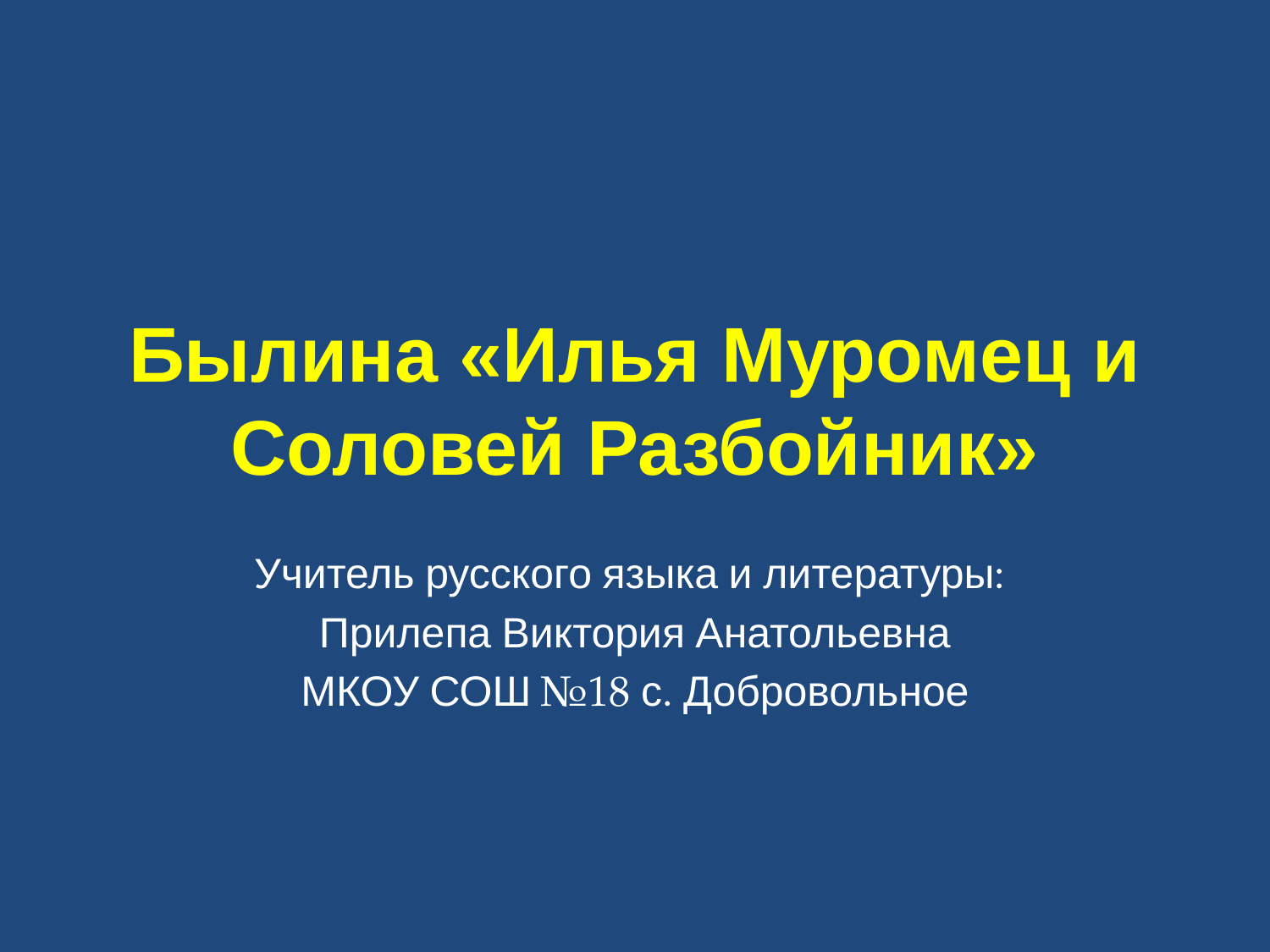

# Былина «Илья Муромец и Соловей Разбойник»
Учитель русского языка и литературы:
Прилепа Виктория Анатольевна
МКОУ СОШ №18 с. Добровольное